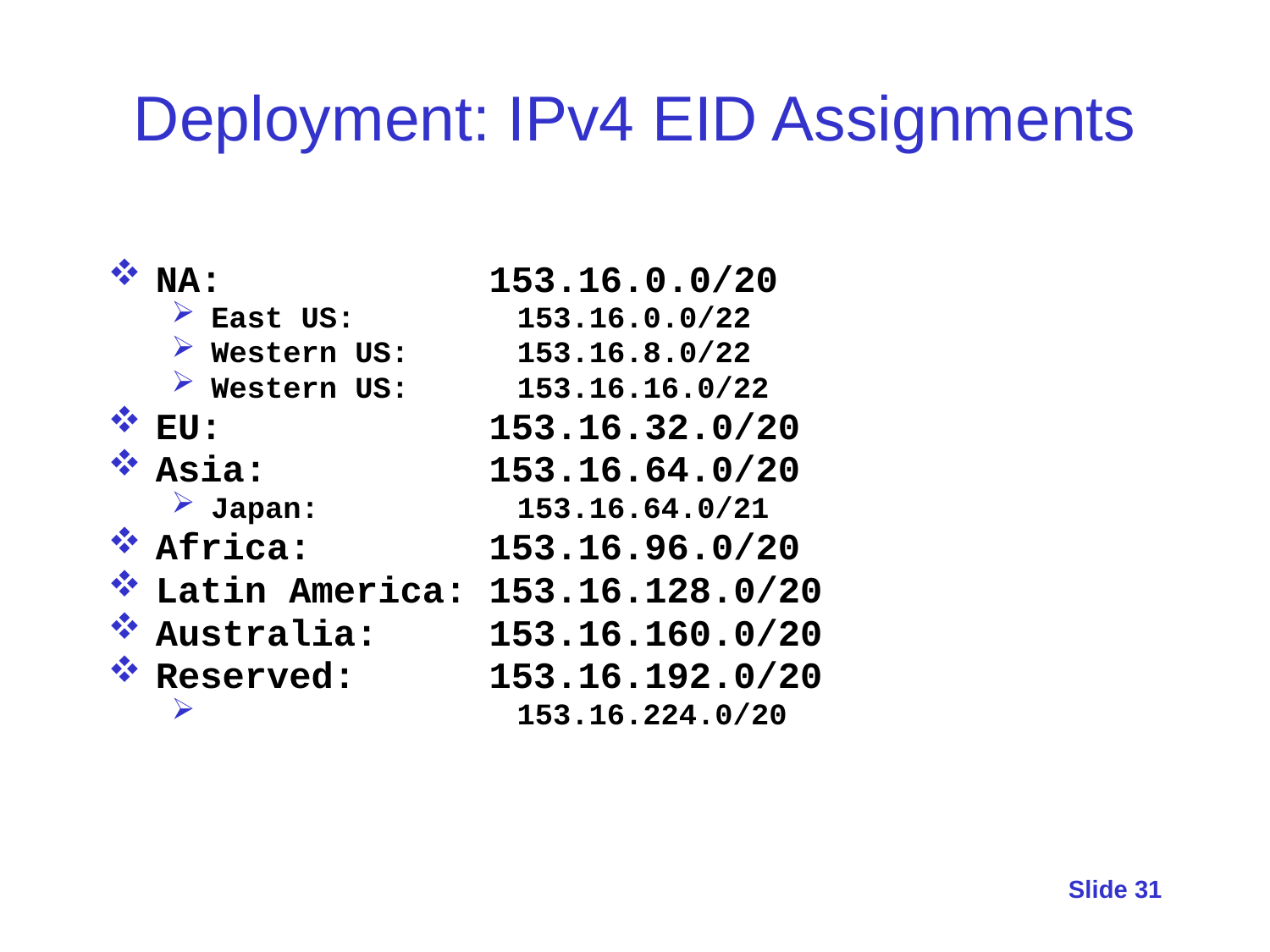

# Deployment: IPv4 EID Assignments

NA:            153.16.0.0/20
East US:         153.16.0.0/22
Western US:      153.16.8.0/22
Western US:      153.16.16.0/22
EU:            153.16.32.0/20
Asia:          153.16.64.0/20
Japan:           153.16.64.0/21
Africa:        153.16.96.0/20
Latin America: 153.16.128.0/20
Australia:     153.16.160.0/20
Reserved:      153.16.192.0/20
                 153.16.224.0/20

Slide 31